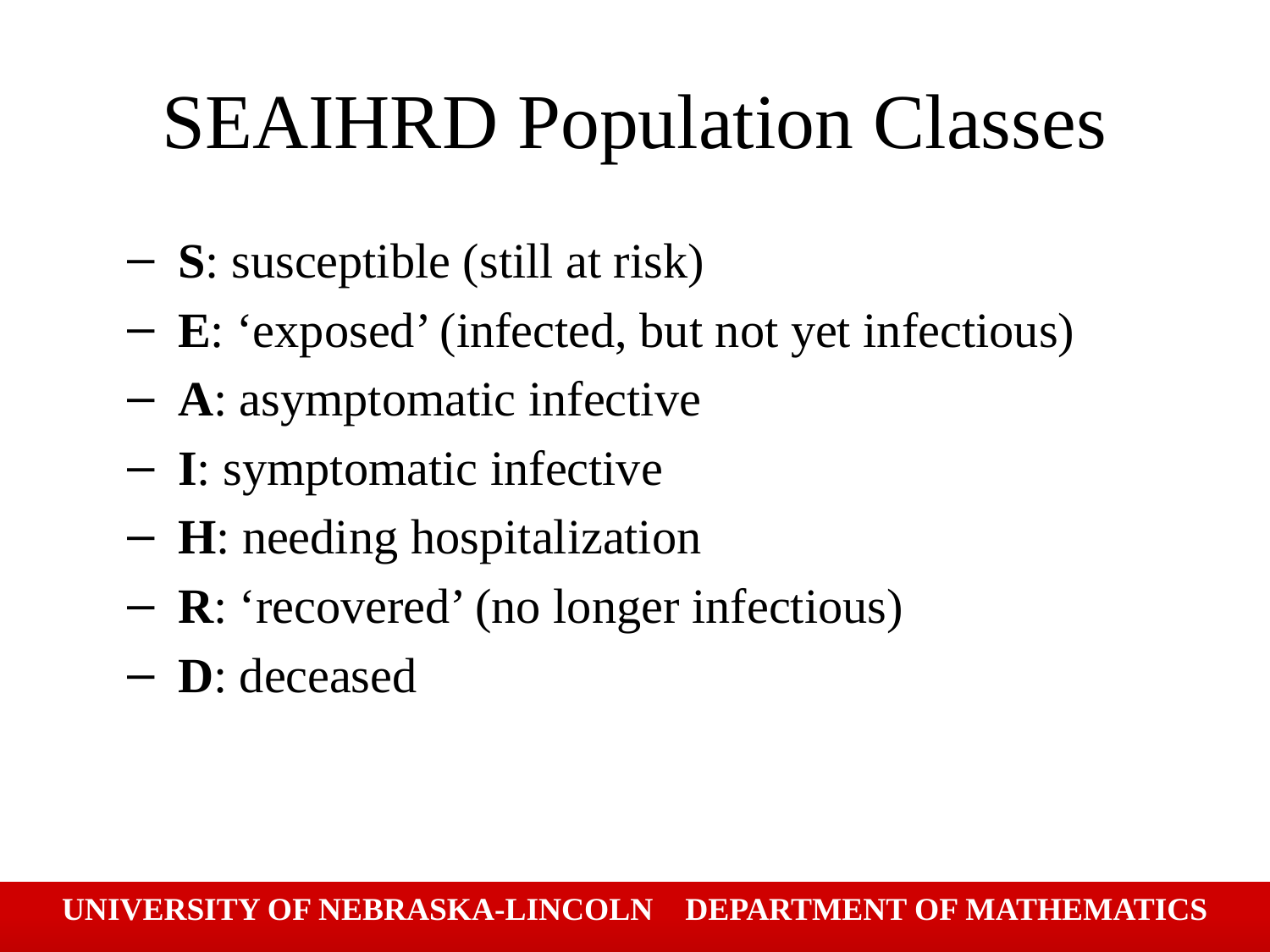

# SEAIHRD Population Classes
S: susceptible (still at risk)
E: ‘exposed’ (infected, but not yet infectious)
A: asymptomatic infective
I: symptomatic infective
H: needing hospitalization
R: ‘recovered’ (no longer infectious)
D: deceased